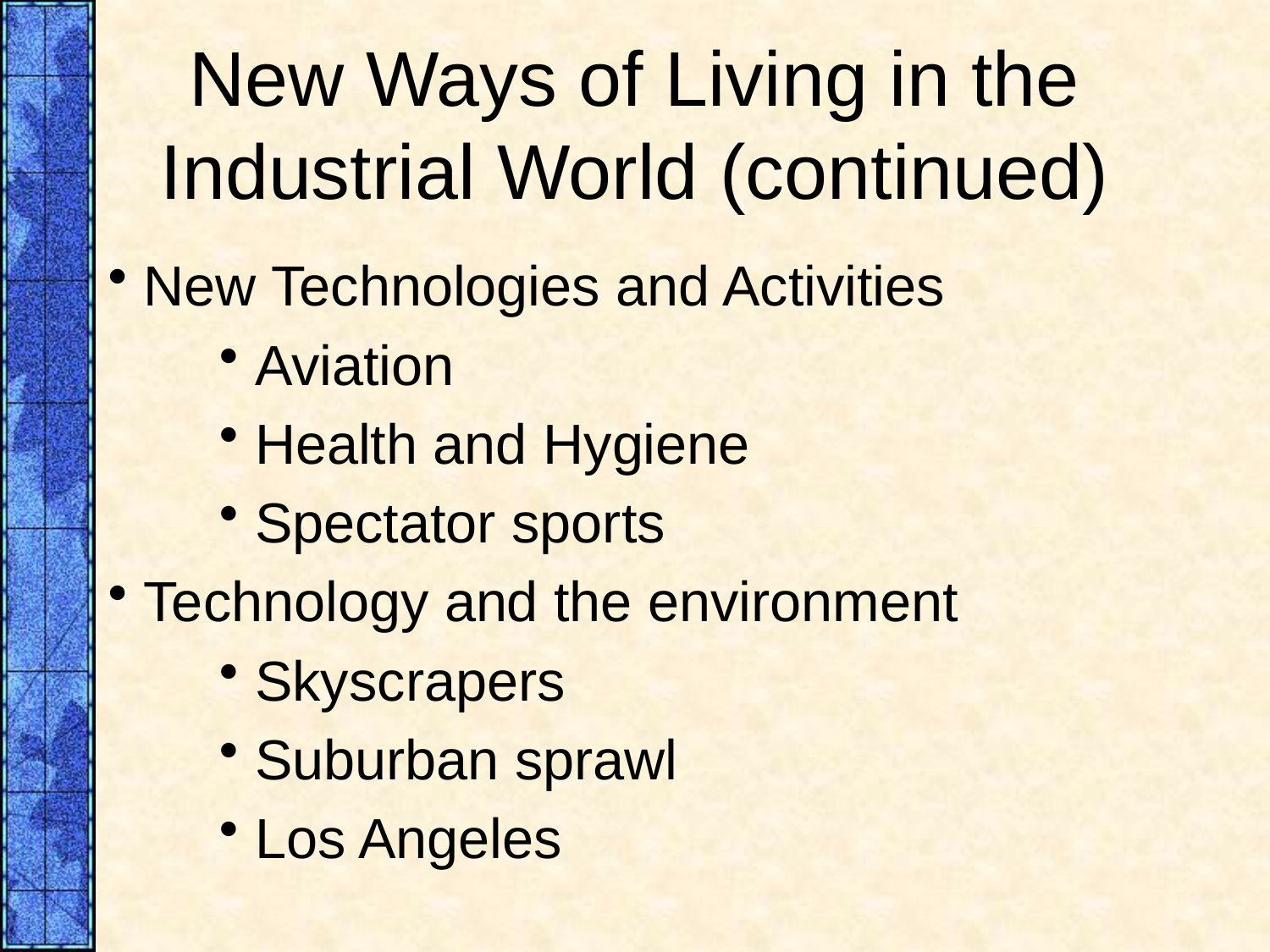

# New Ways of Living in the Industrial World (continued)
 New Technologies and Activities
 Aviation
 Health and Hygiene
 Spectator sports
 Technology and the environment
 Skyscrapers
 Suburban sprawl
 Los Angeles